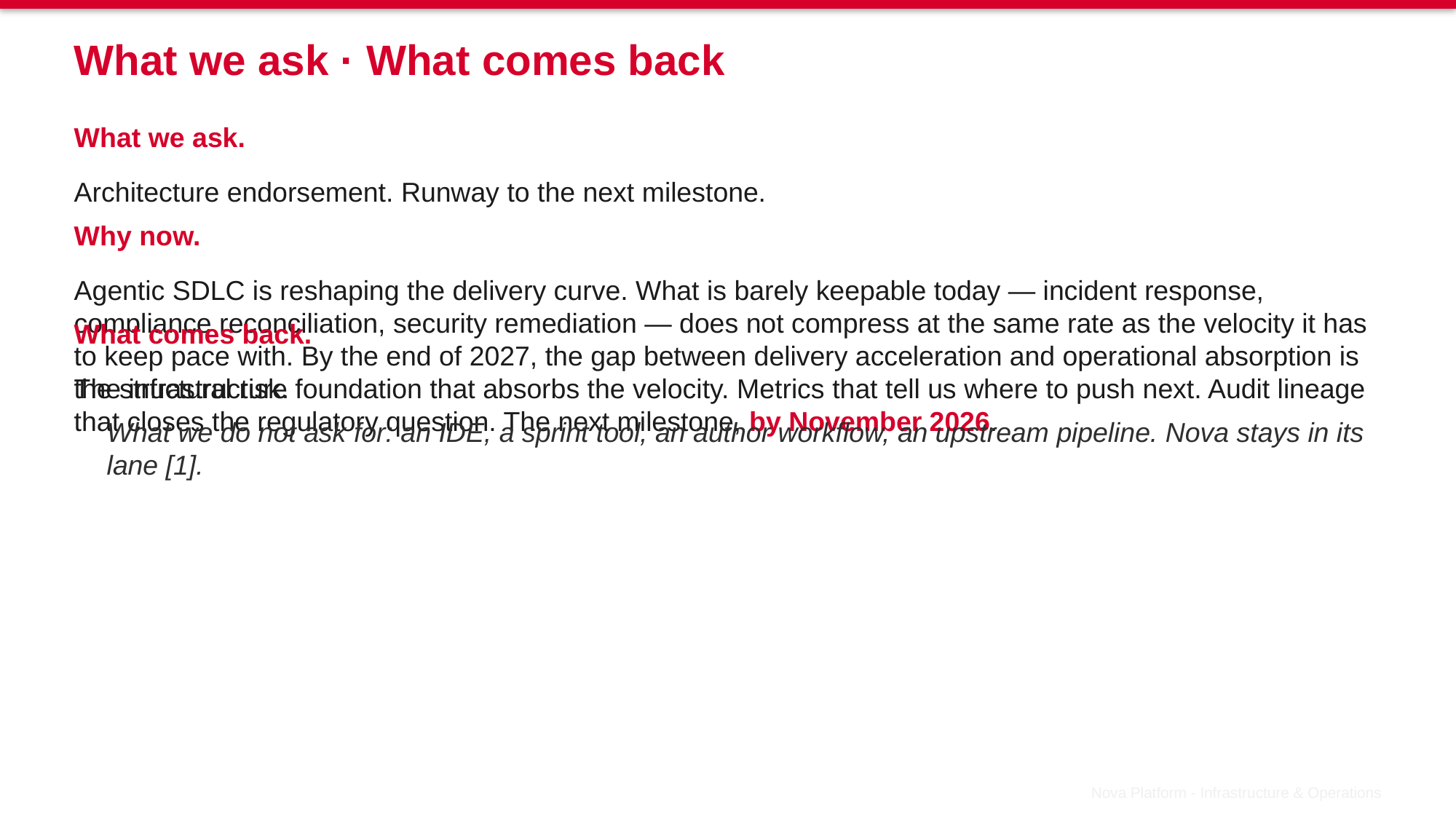

What we ask · What comes back
What we ask.
Architecture endorsement. Runway to the next milestone.
Why now.
Agentic SDLC is reshaping the delivery curve. What is barely keepable today — incident response, compliance reconciliation, security remediation — does not compress at the same rate as the velocity it has to keep pace with. By the end of 2027, the gap between delivery acceleration and operational absorption is the structural risk.
What comes back.
The infrastructure foundation that absorbs the velocity. Metrics that tell us where to push next. Audit lineage that closes the regulatory question. The next milestone, by November 2026.
What we do not ask for: an IDE, a sprint tool, an author workflow, an upstream pipeline. Nova stays in its lane [1].
Nova Platform - Infrastructure & Operations